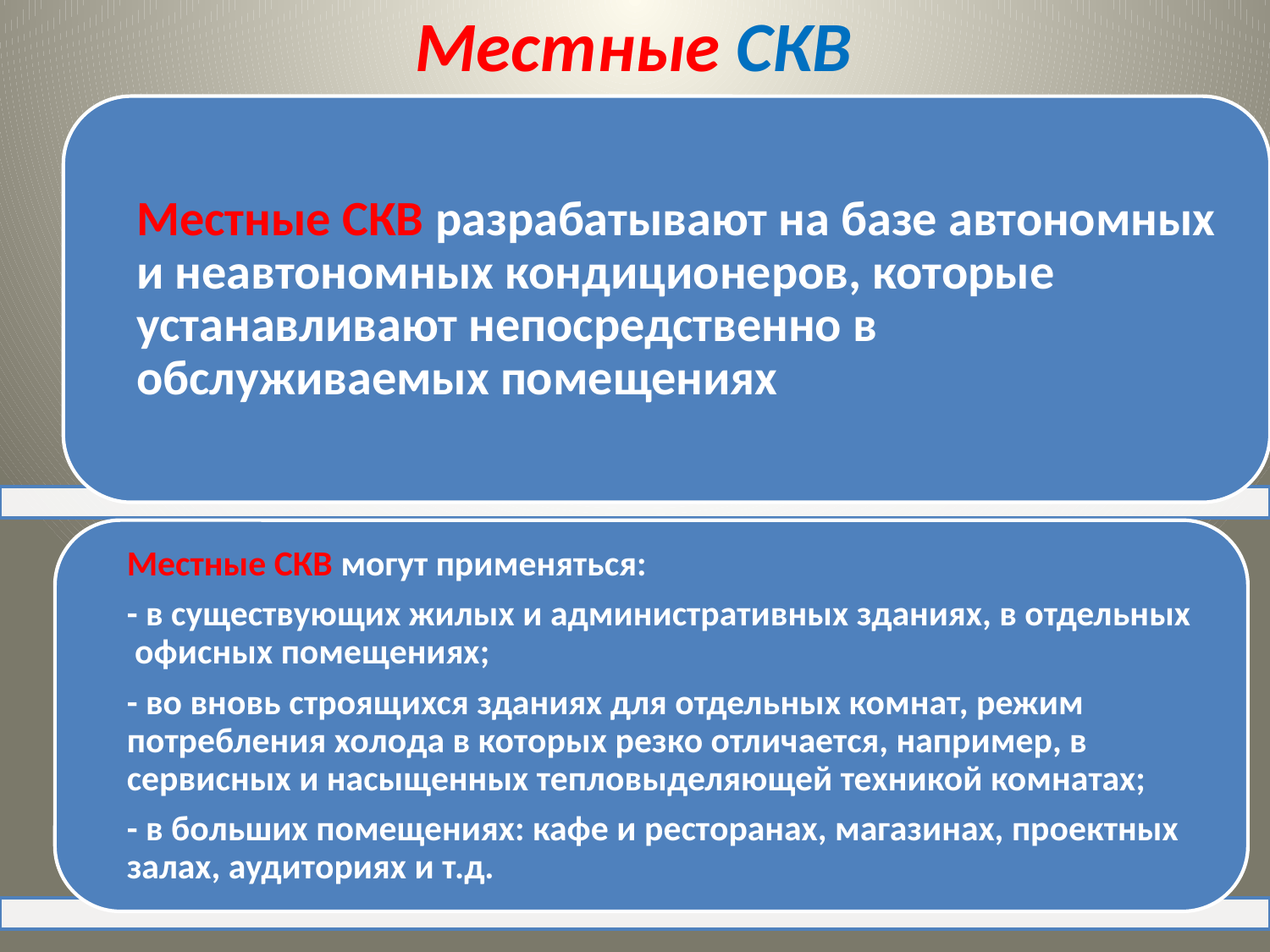

# Местные СКВ
Местные СКВ разрабатывают на базе автономных и неавтономных кондиционеров, которые устанавливают непосредственно в обслуживаемых помещениях
Местные СКВ могут применяться:
- в существующих жилых и административных зданиях, в отдельных  офисных помещениях;
- во вновь строящихся зданиях для отдельных комнат, режим потребления холода в которых резко отличается, например, в сервисных и насыщенных тепловыделяющей техникой комнатах;
- в больших помещениях: кафе и ресторанах, магазинах, проектных залах, аудиториях и т.д.